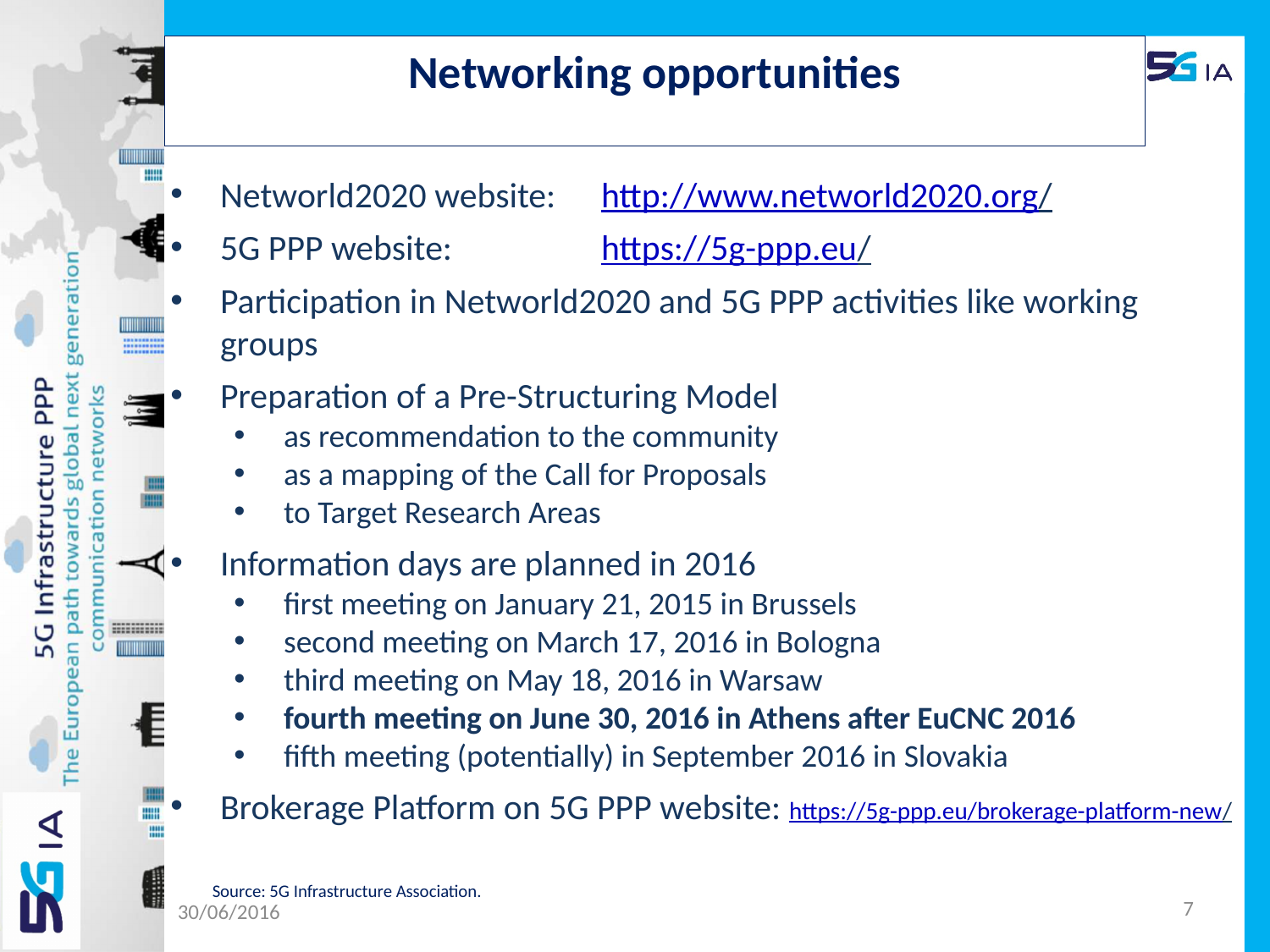

# Networking opportunities
Networld2020 website:	http://www.networld2020.org/
5G PPP website:		https://5g-ppp.eu/
Participation in Networld2020 and 5G PPP activities like working groups
Preparation of a Pre-Structuring Model
as recommendation to the community
as a mapping of the Call for Proposals
to Target Research Areas
Information days are planned in 2016
first meeting on January 21, 2015 in Brussels
second meeting on March 17, 2016 in Bologna
third meeting on May 18, 2016 in Warsaw
fourth meeting on June 30, 2016 in Athens after EuCNC 2016
fifth meeting (potentially) in September 2016 in Slovakia
Brokerage Platform on 5G PPP website: https://5g-ppp.eu/brokerage-platform-new/

Source: 5G Infrastructure Association.

7
30/06/2016